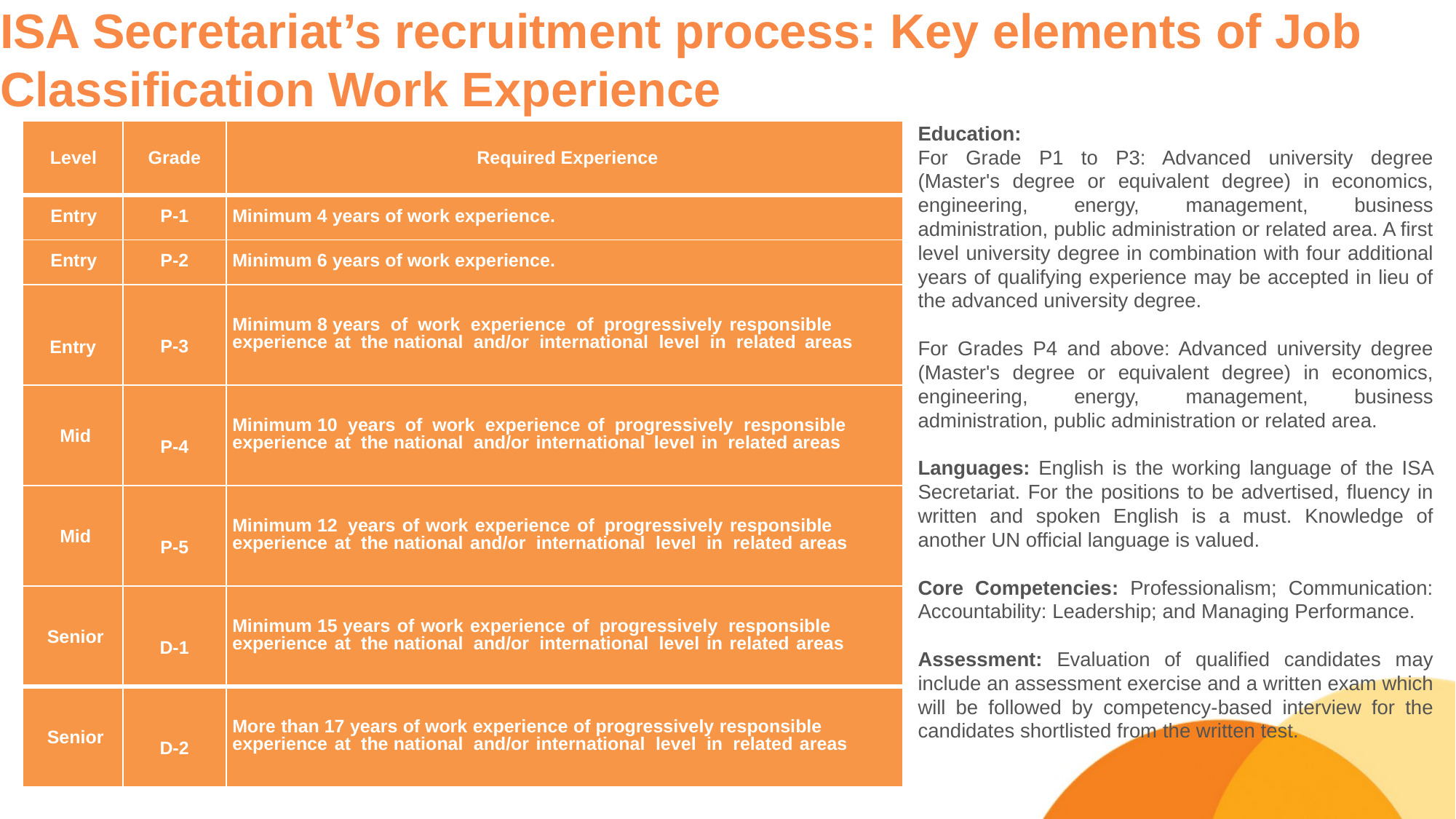

# ISA Secretariat’s recruitment process: Key elements of Job Classification Work Experience
| Level | Grade | Required Experience |
| --- | --- | --- |
| Entry | P-1 | Minimum 4 years of work experience. |
| Entry | P-2 | Minimum 6 years of work experience. |
| Entry | P-3 | Minimum 8 years of work experience of progressively responsible experience at the national and/or international level in related areas |
| Mid | P-4 | Minimum 10 years of work experience of progressively responsible experience at the national and/or international level in related areas |
| Mid | P-5 | Minimum 12 years of work experience of progressively responsible experience at the national and/or international level in related areas |
| Senior | D-1 | Minimum 15 years of work experience of progressively responsible experience at the national and/or international level in related areas |
| Senior | D-2 | More than 17 years of work experience of progressively responsible experience at the national and/or international level in related areas |
Education:
For Grade P1 to P3: Advanced university degree (Master's degree or equivalent degree) in economics, engineering, energy, management, business administration, public administration or related area. A first level university degree in combination with four additional years of qualifying experience may be accepted in lieu of the advanced university degree.

For Grades P4 and above: Advanced university degree (Master's degree or equivalent degree) in economics, engineering, energy, management, business administration, public administration or related area.

Languages: English is the working language of the ISA Secretariat. For the positions to be advertised, fluency in written and spoken English is a must. Knowledge of another UN official language is valued.

Core Competencies: Professionalism; Communication: Accountability: Leadership; and Managing Performance.

Assessment: Evaluation of qualified candidates may include an assessment exercise and a written exam which will be followed by competency-based interview for the candidates shortlisted from the written test.